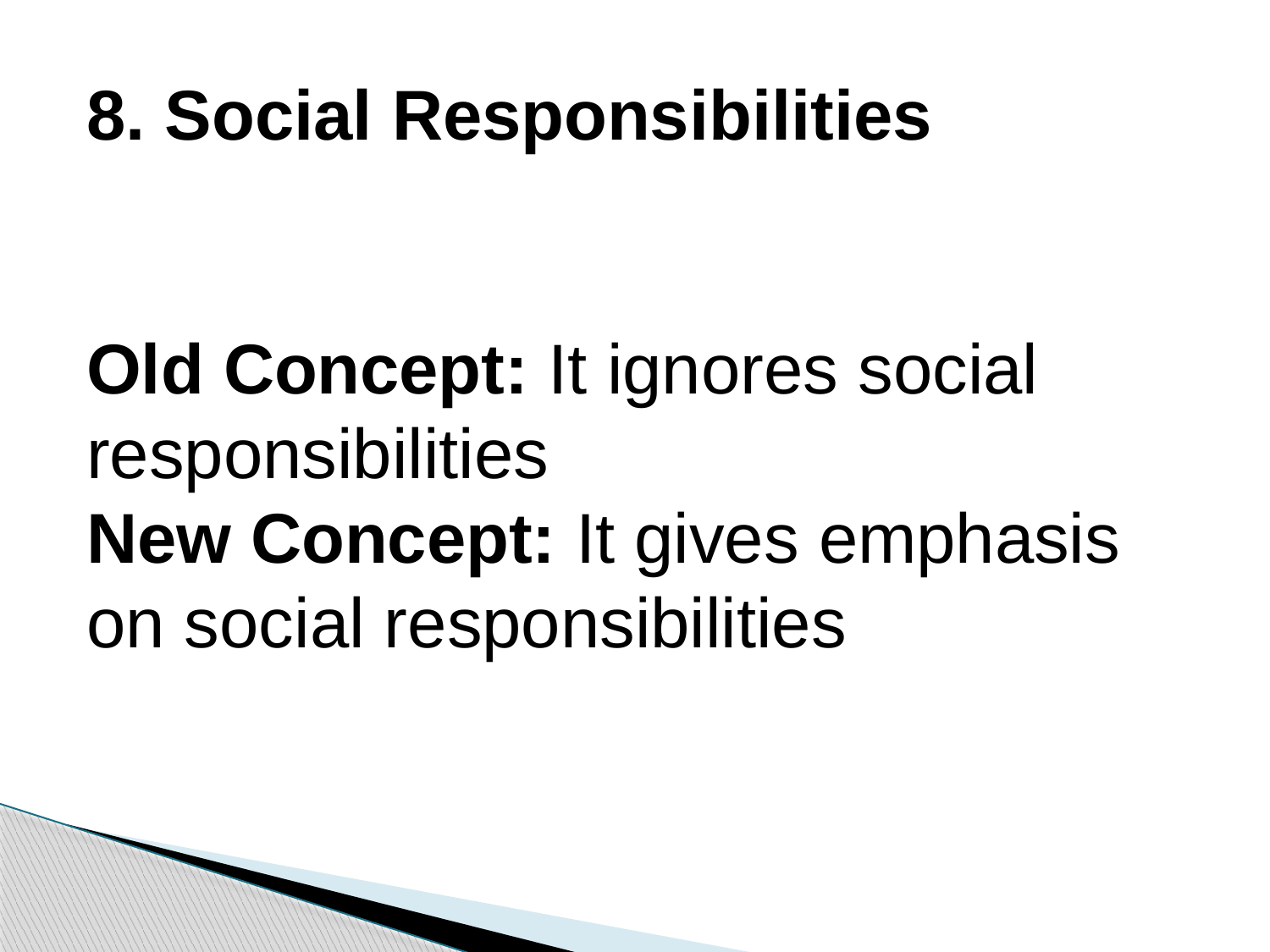

8. Social Responsibilities

Old Concept: It ignores social responsibilities
New Concept: It gives emphasis on social responsibilities